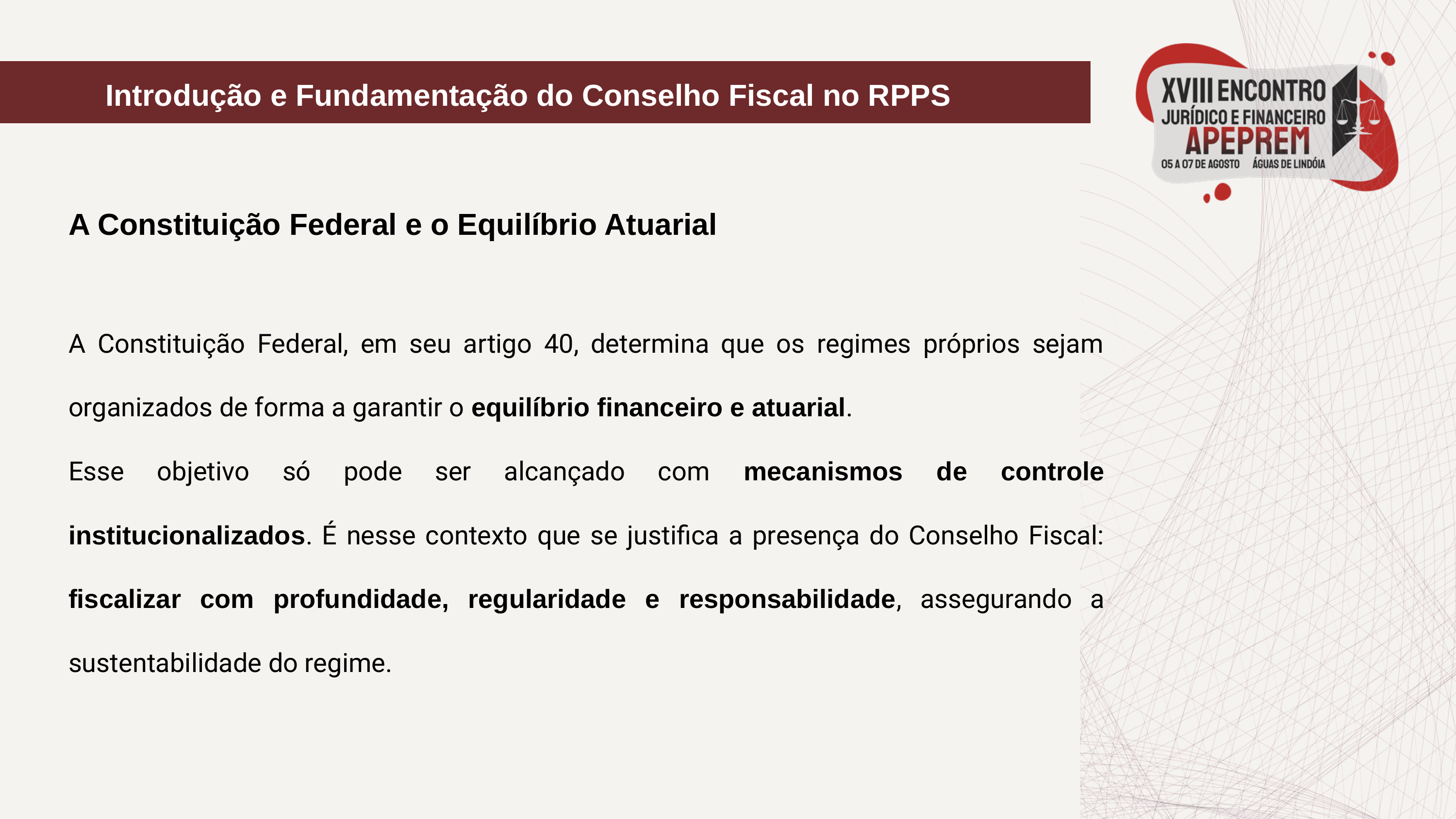

Introdução e Fundamentação do Conselho Fiscal no RPPS
A Constituição Federal e o Equilíbrio Atuarial
A Constituição Federal, em seu artigo 40, determina que os regimes próprios sejam organizados de forma a garantir o equilíbrio financeiro e atuarial.
Esse objetivo só pode ser alcançado com mecanismos de controle institucionalizados. É nesse contexto que se justifica a presença do Conselho Fiscal: fiscalizar com profundidade, regularidade e responsabilidade, assegurando a sustentabilidade do regime.